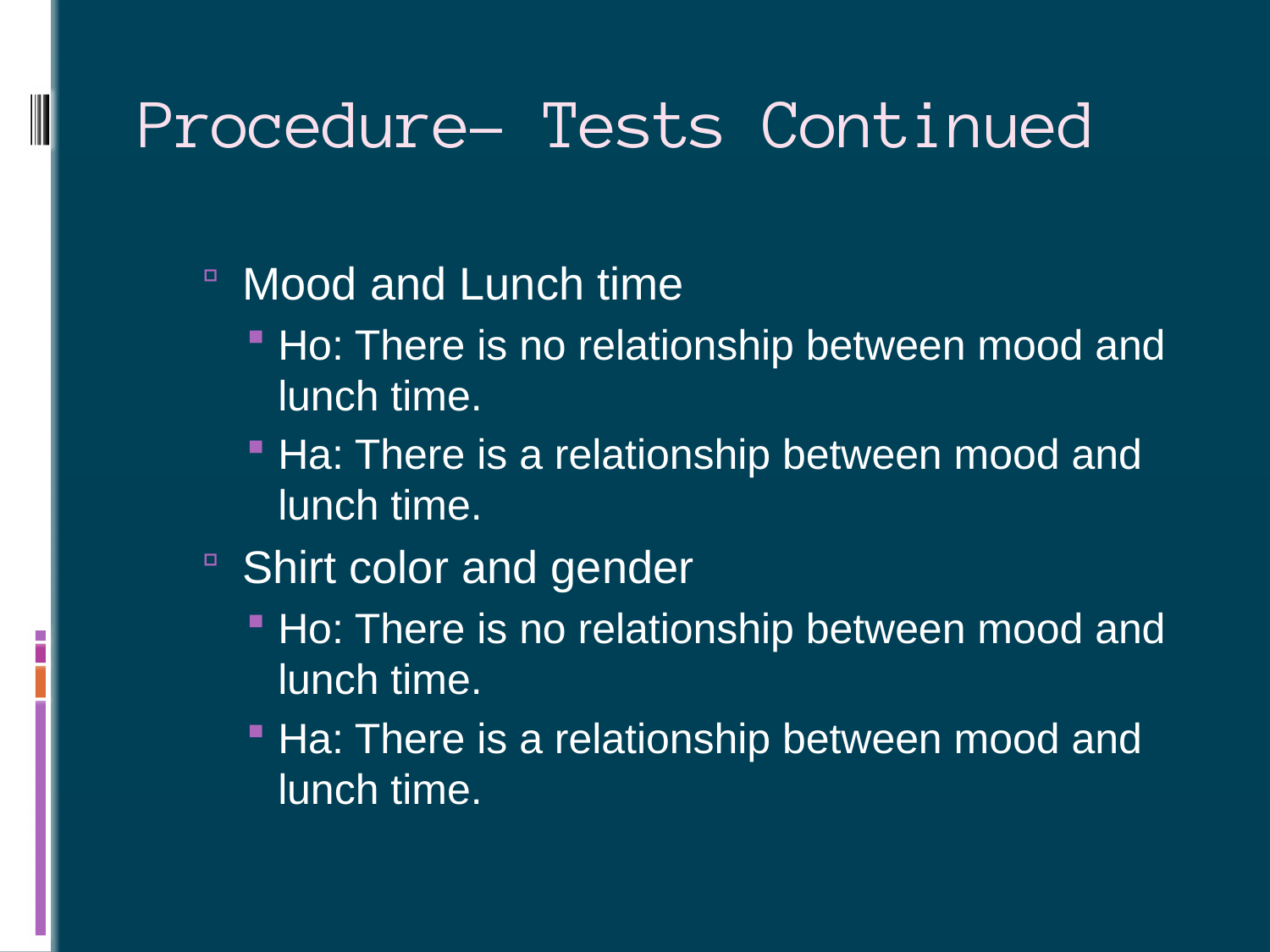

# Procedure- Tests Continued
Mood and Lunch time
Ho: There is no relationship between mood and lunch time.
Ha: There is a relationship between mood and lunch time.
Shirt color and gender
Ho: There is no relationship between mood and lunch time.
Ha: There is a relationship between mood and lunch time.